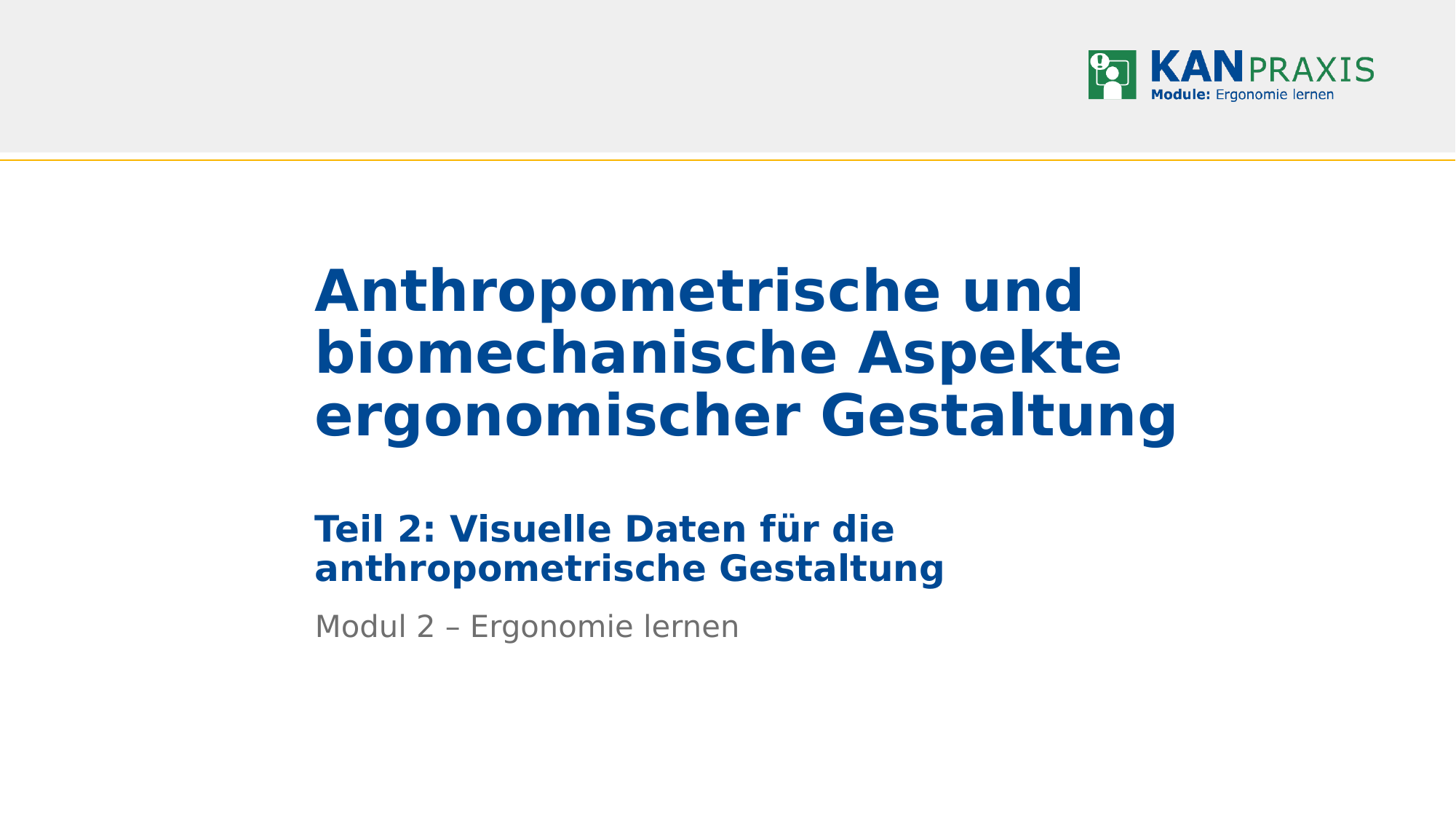

# Anthropometrische und biomechanische Aspekte ergonomischer Gestaltung Teil 2: Visuelle Daten für die anthropometrische Gestaltung
Modul 2 – Ergonomie lernen